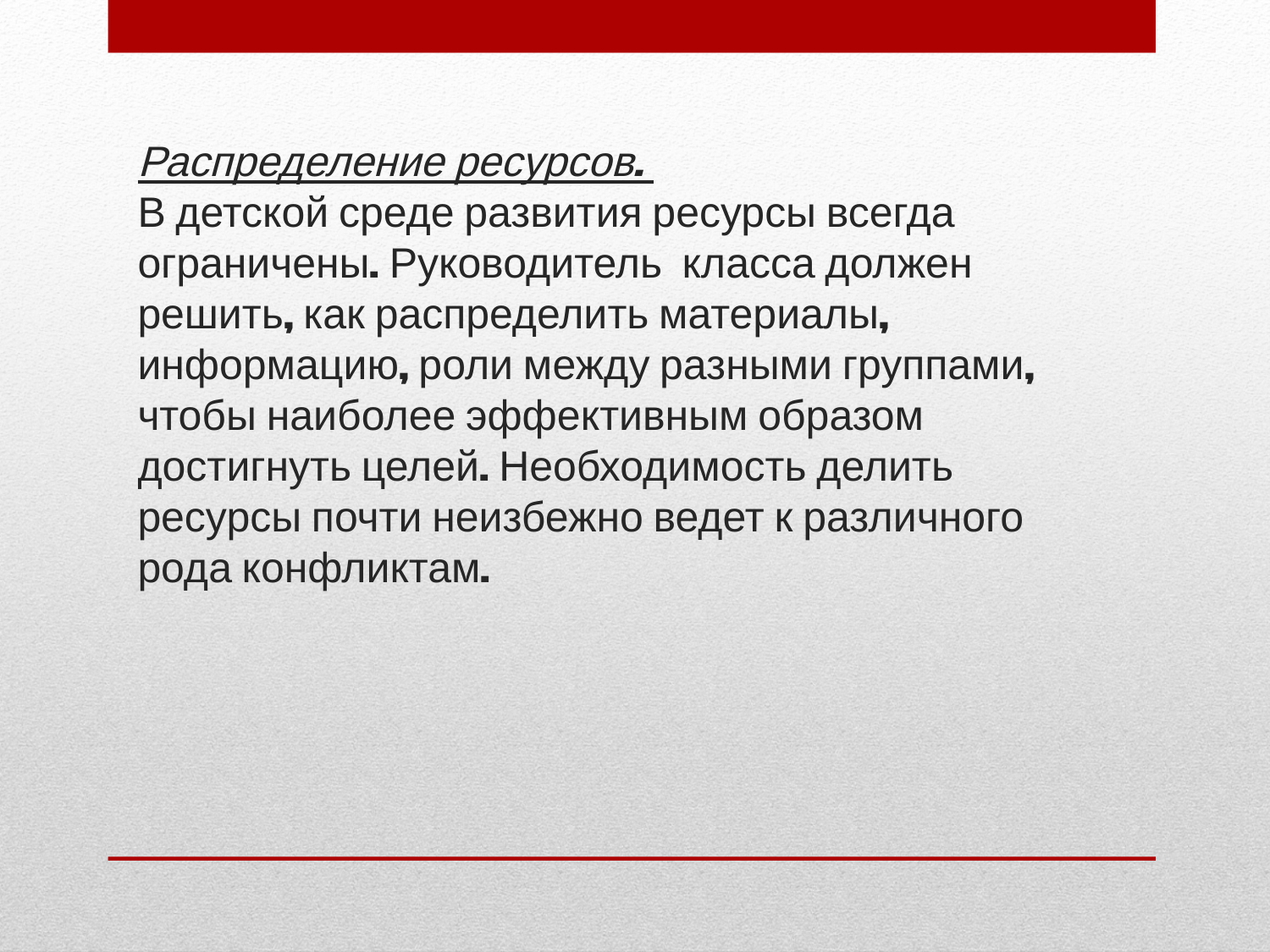

# Распределение ресурсов. В детской среде развития ресурсы всегда ограничены. Руководитель  класса должен решить, как распределить материалы, информацию, роли между разными группами, чтобы наиболее эффективным образом достигнуть целей. Необходимость делить ресурсы почти неизбежно ведет к различного рода конфликтам.